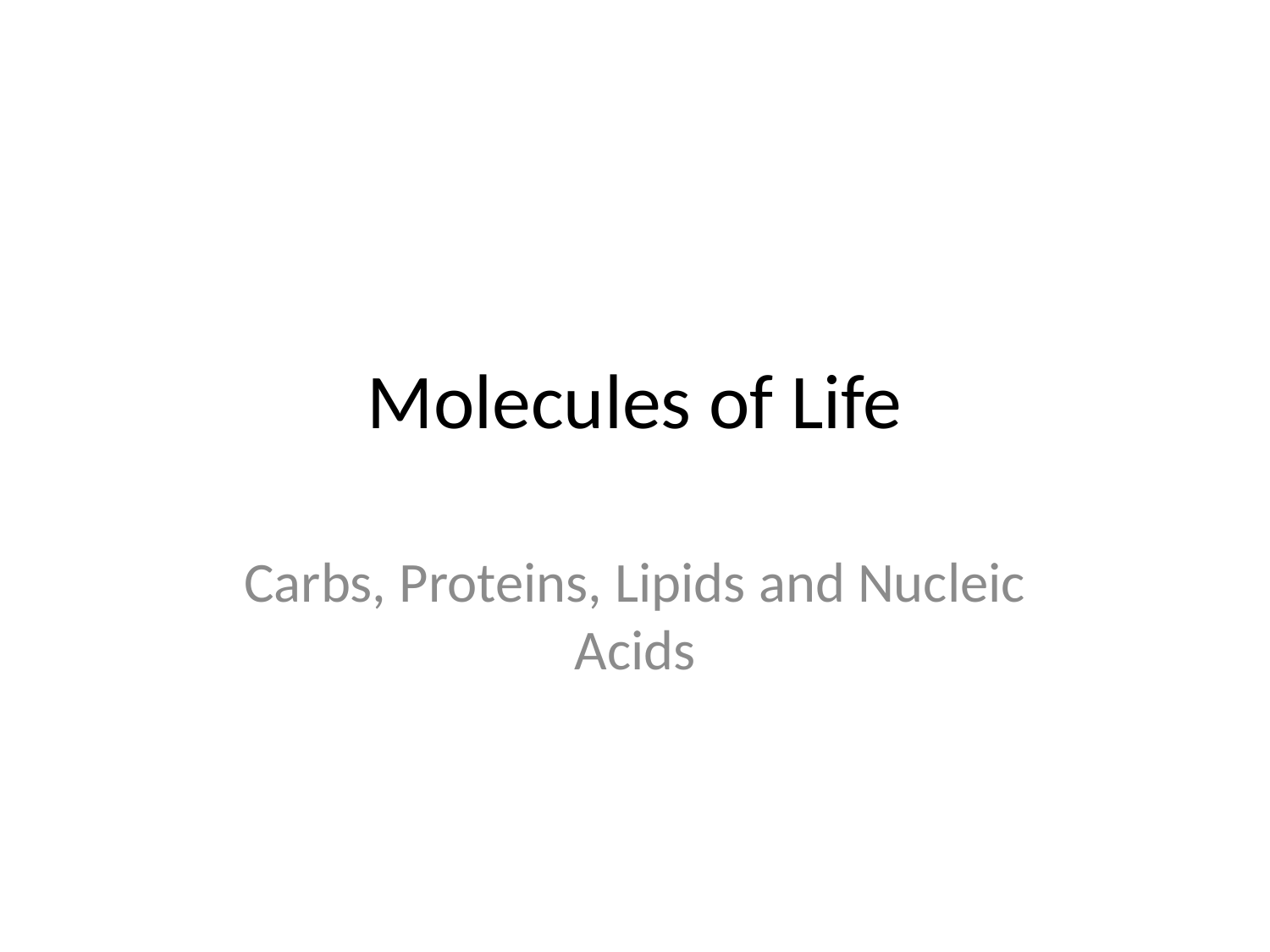

# Molecules of Life
Carbs, Proteins, Lipids and Nucleic Acids